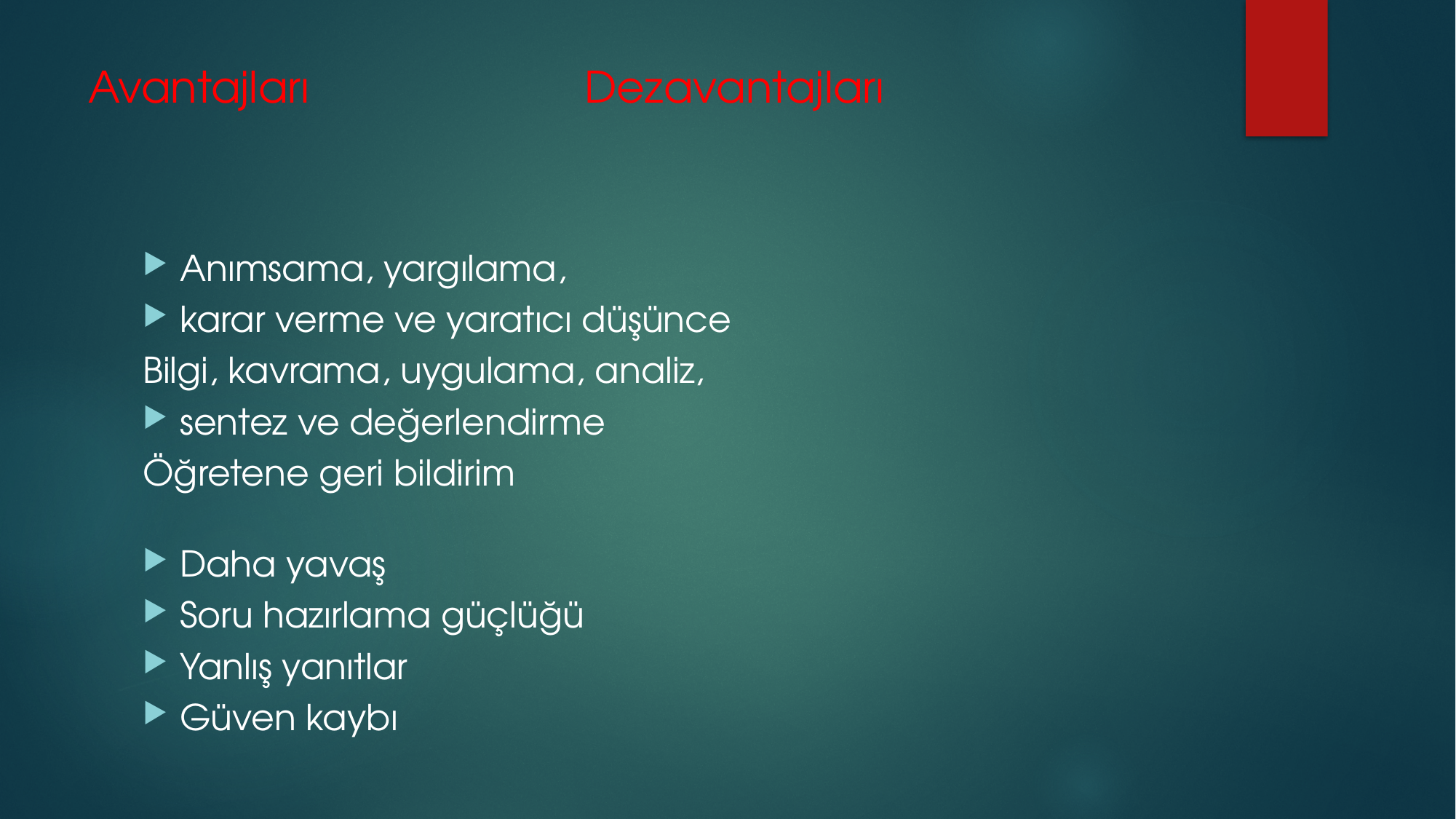

# Avantajları 				Dezavantajları
Anımsama, yargılama,
karar verme ve yaratıcı düşünce
Bilgi, kavrama, uygulama, analiz,
sentez ve değerlendirme
Öğretene geri bildirim

Daha yavaş
Soru hazırlama güçlüğü
Yanlış yanıtlar
Güven kaybı